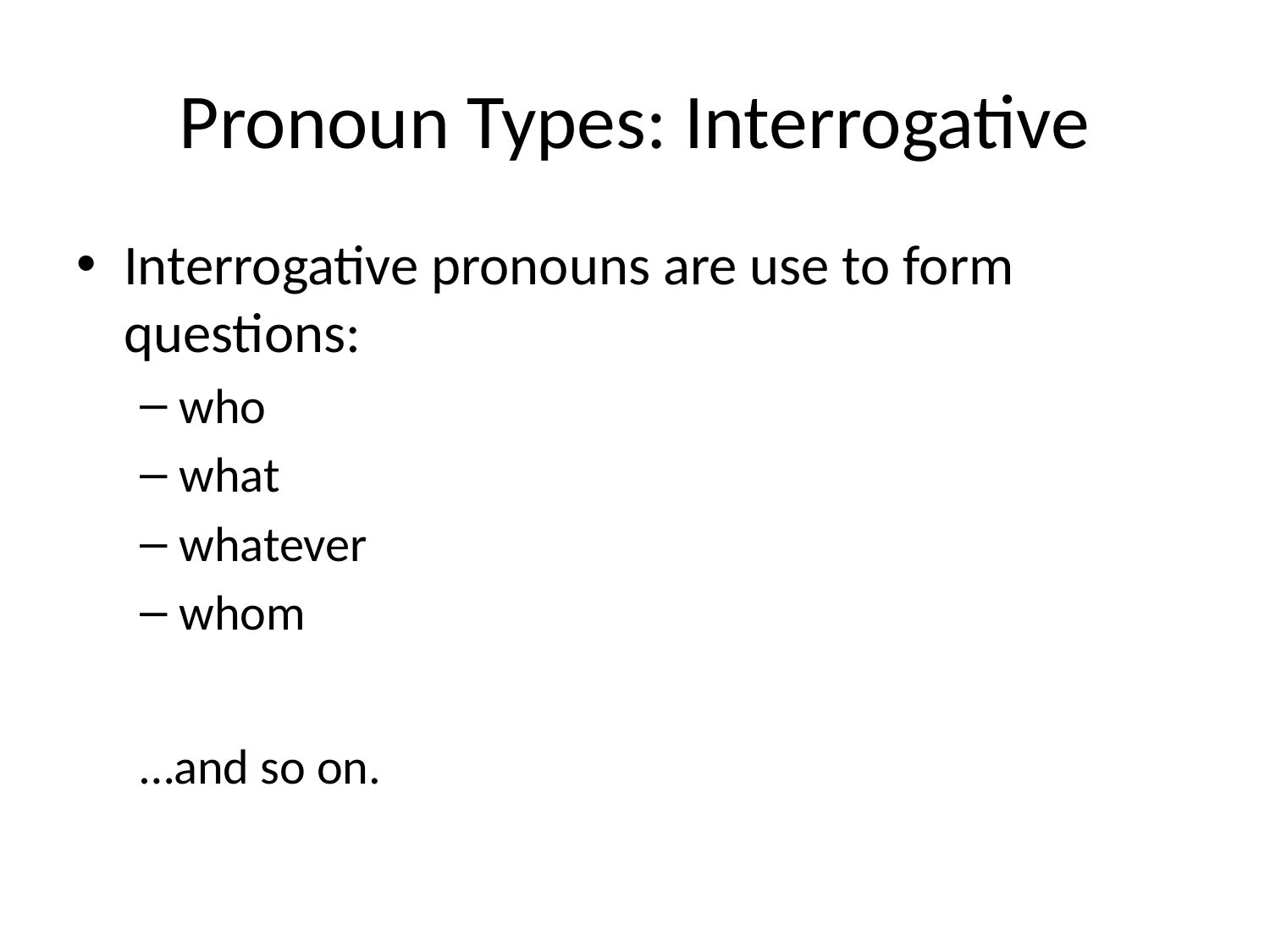

# Pronoun Types: Interrogative
Interrogative pronouns are use to form questions:
who
what
whatever
whom

…and so on.